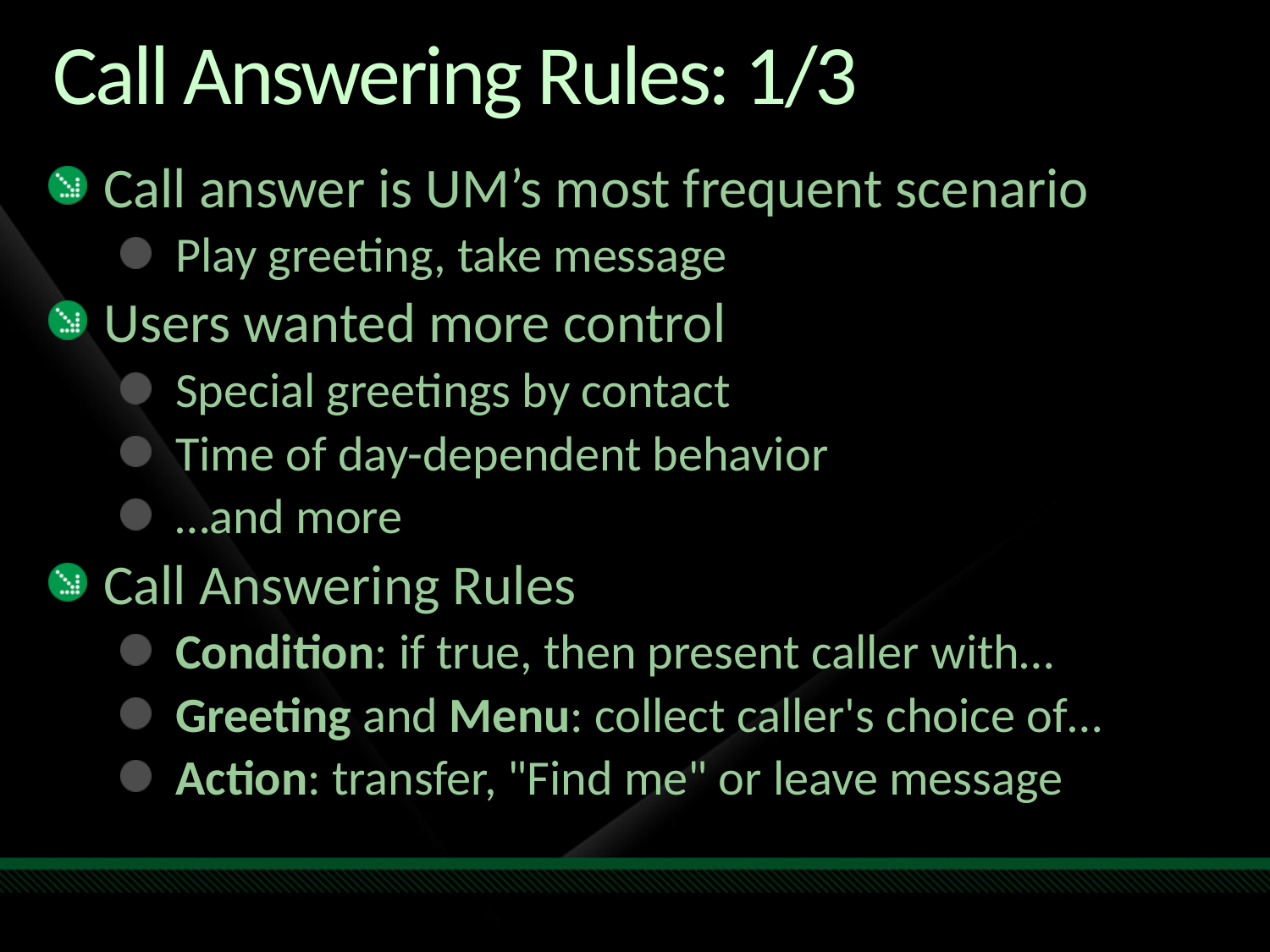

# Call Answering Rules: 1/3
Call answer is UM’s most frequent scenario
Play greeting, take message
Users wanted more control
Special greetings by contact
Time of day-dependent behavior
…and more
Call Answering Rules
Condition: if true, then present caller with…
Greeting and Menu: collect caller's choice of…
Action: transfer, "Find me" or leave message